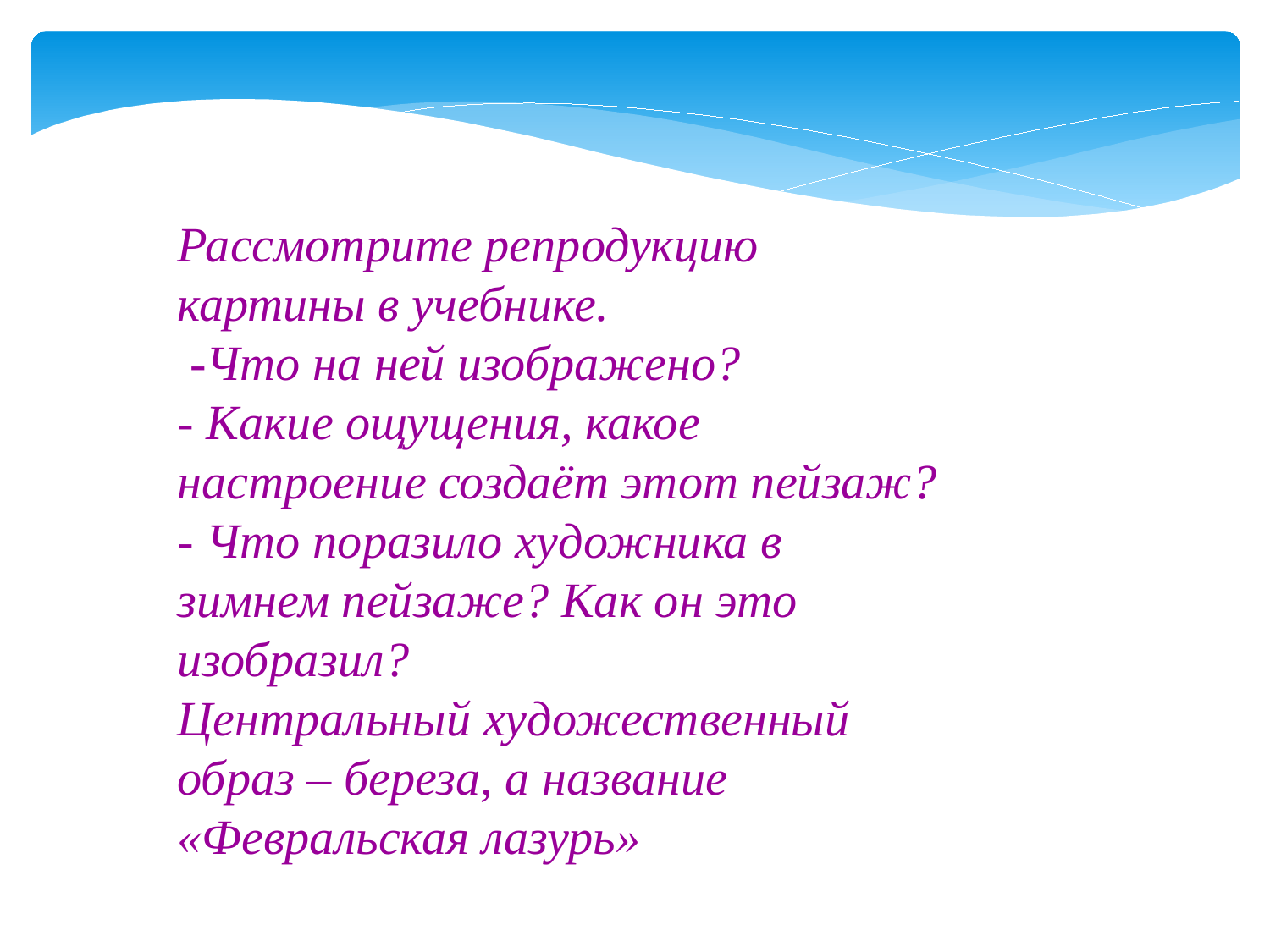

Рассмотрите репродукцию картины в учебнике.
 -Что на ней изображено?
- Какие ощущения, какое настроение создаёт этот пейзаж?
- Что поразило художника в зимнем пейзаже? Как он это изобразил?
Центральный художественный образ – береза, а название «Февральская лазурь»